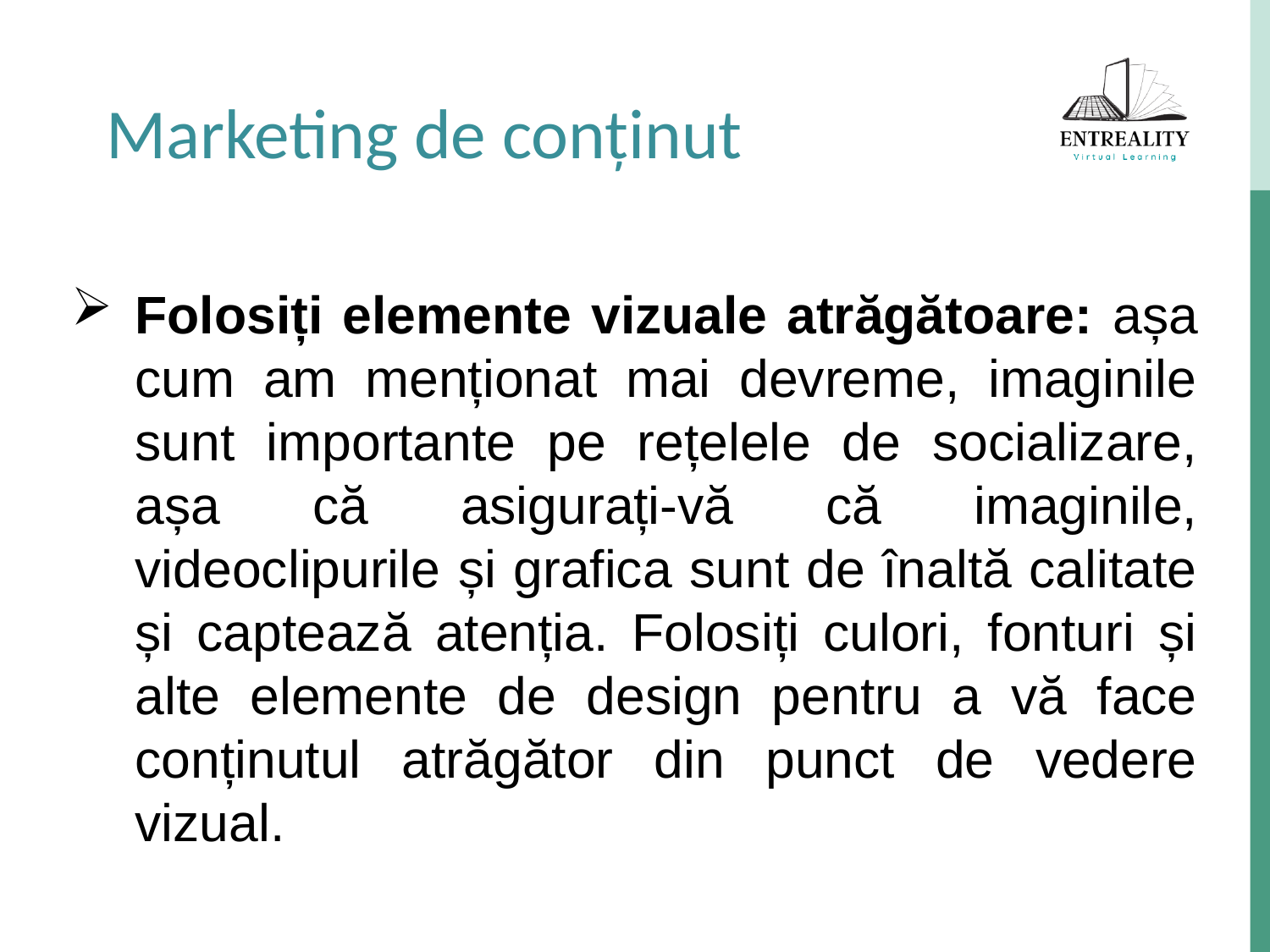

Marketing de conținut

Folosiți elemente vizuale atrăgătoare: așa cum am menționat mai devreme, imaginile sunt importante pe rețelele de socializare, așa că asigurați-vă că imaginile, videoclipurile și grafica sunt de înaltă calitate și captează atenția. Folosiți culori, fonturi și alte elemente de design pentru a vă face conținutul atrăgător din punct de vedere vizual.